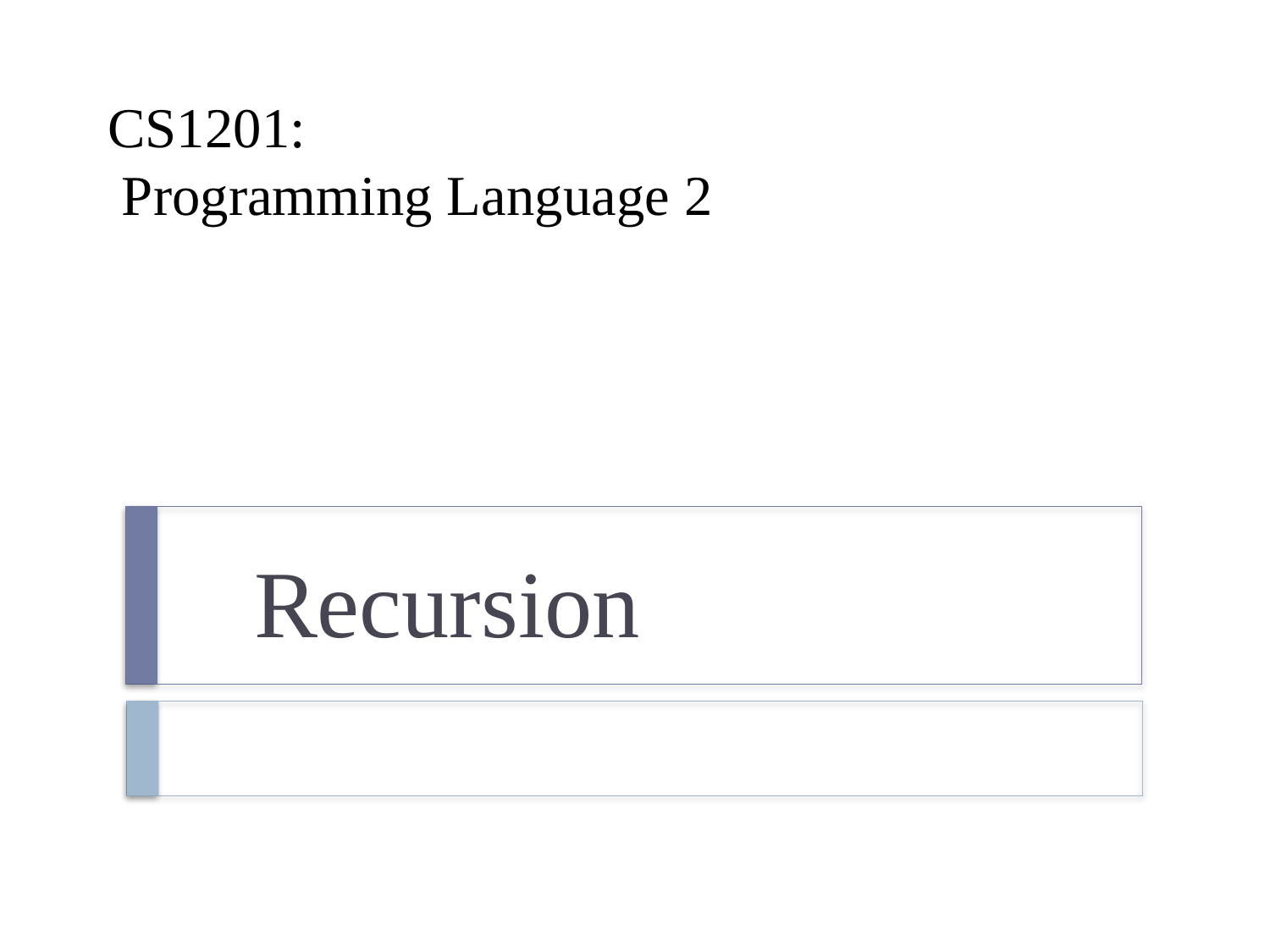

# CS1201: Programming Language 2
By: Nouf  Almunyif
Recursion